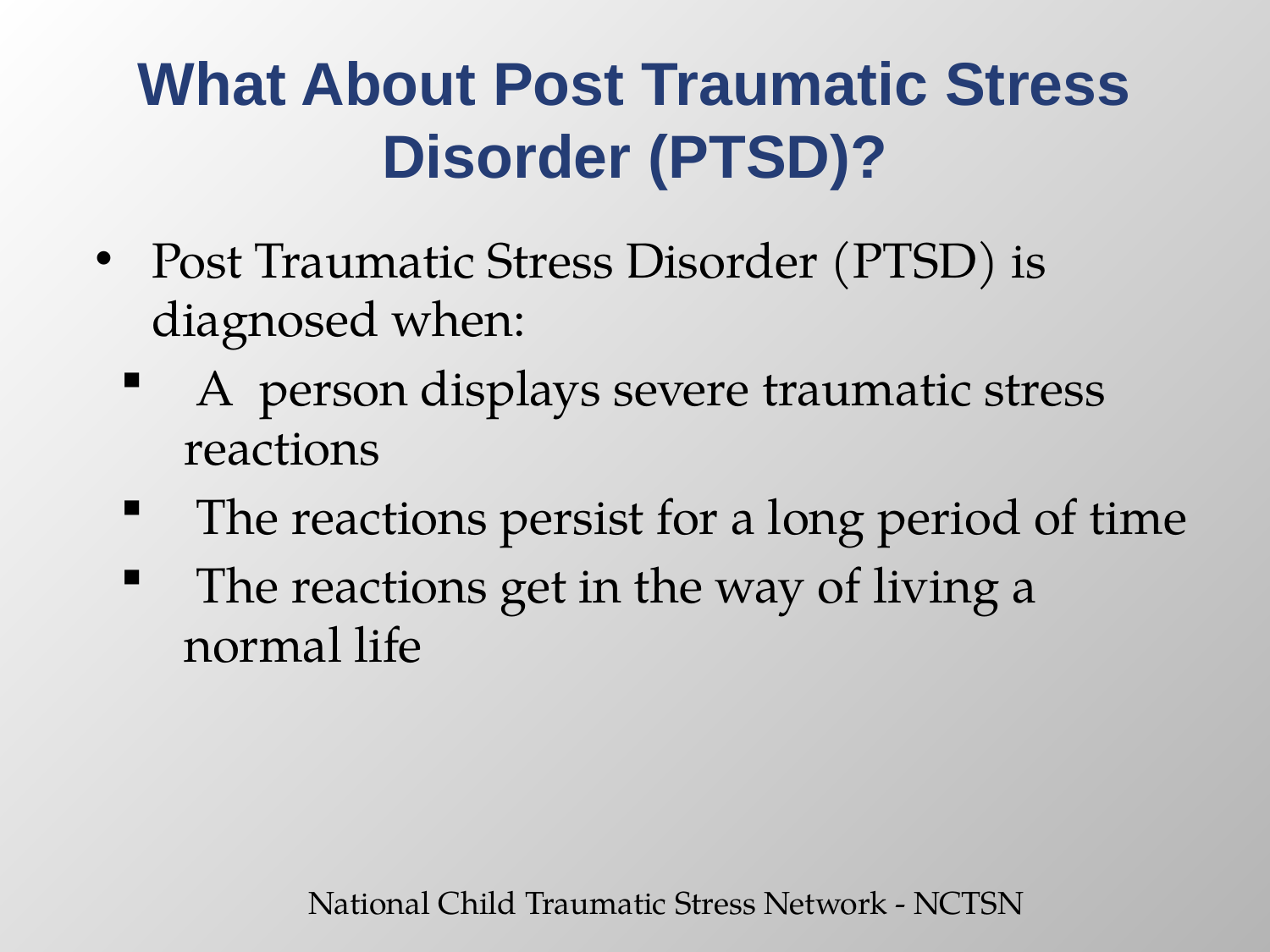

# What About Post Traumatic Stress Disorder (PTSD)?
Post Traumatic Stress Disorder (PTSD) is diagnosed when:
 A  person displays severe traumatic stress reactions
 The reactions persist for a long period of time
 The reactions get in the way of living a normal life
National Child Traumatic Stress Network - NCTSN